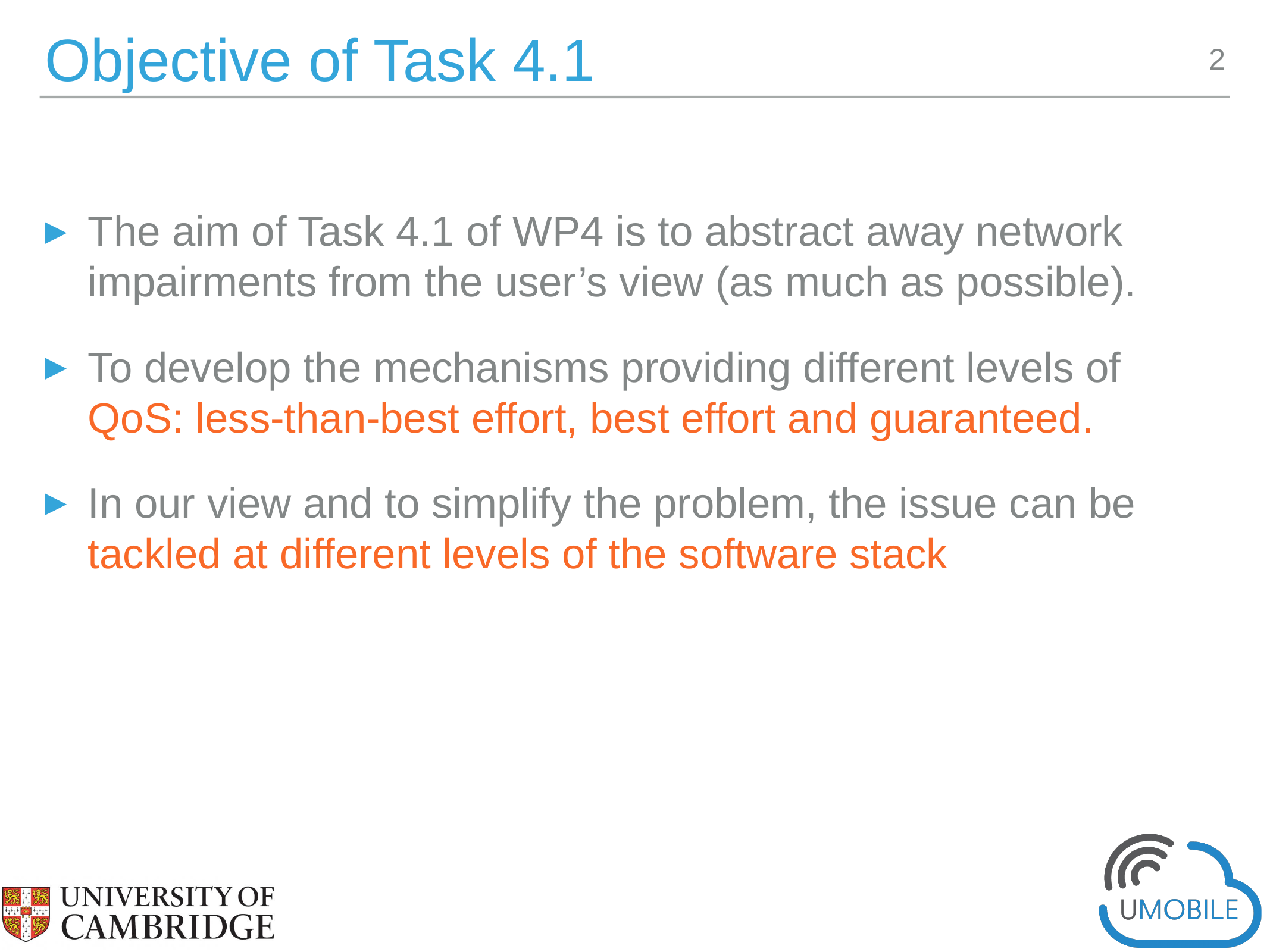

# Objective of Task 4.1
2

The aim of Task 4.1 of WP4 is to abstract away network impairments from the user’s view (as much as possible).
To develop the mechanisms providing different levels of QoS: less-than-best effort, best effort and guaranteed.
In our view and to simplify the problem, the issue can be tackled at different levels of the software stack